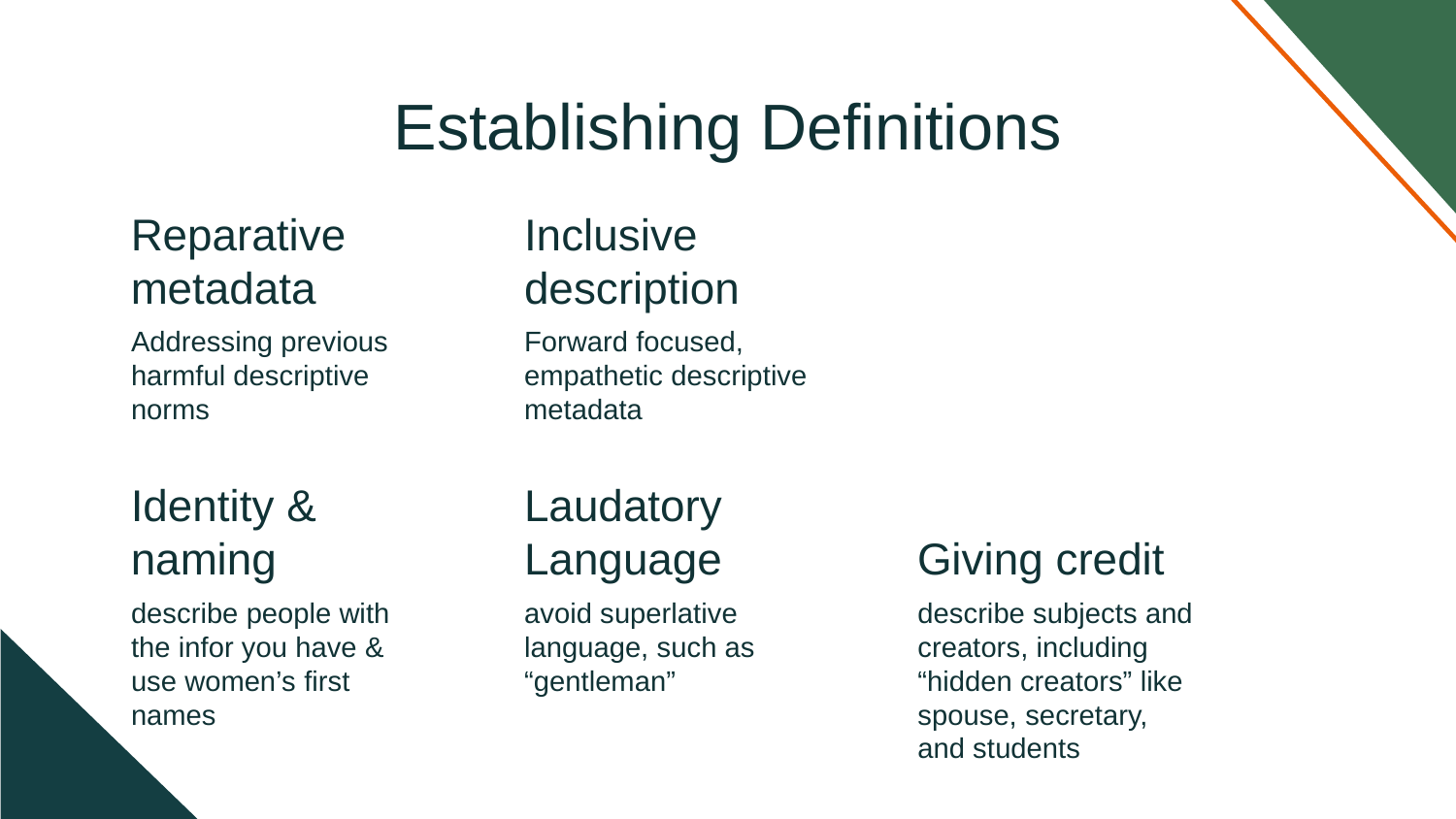

# Establishing Definitions
Reparative metadata
Inclusive description

Addressing previous harmful descriptive norms
Forward focused, empathetic descriptive metadata

Identity & naming
Laudatory Language
Giving credit
avoid superlative language, such as “gentleman”
describe subjects and creators, including “hidden creators” like spouse, secretary, and students
describe people with the infor you have & use women’s first names